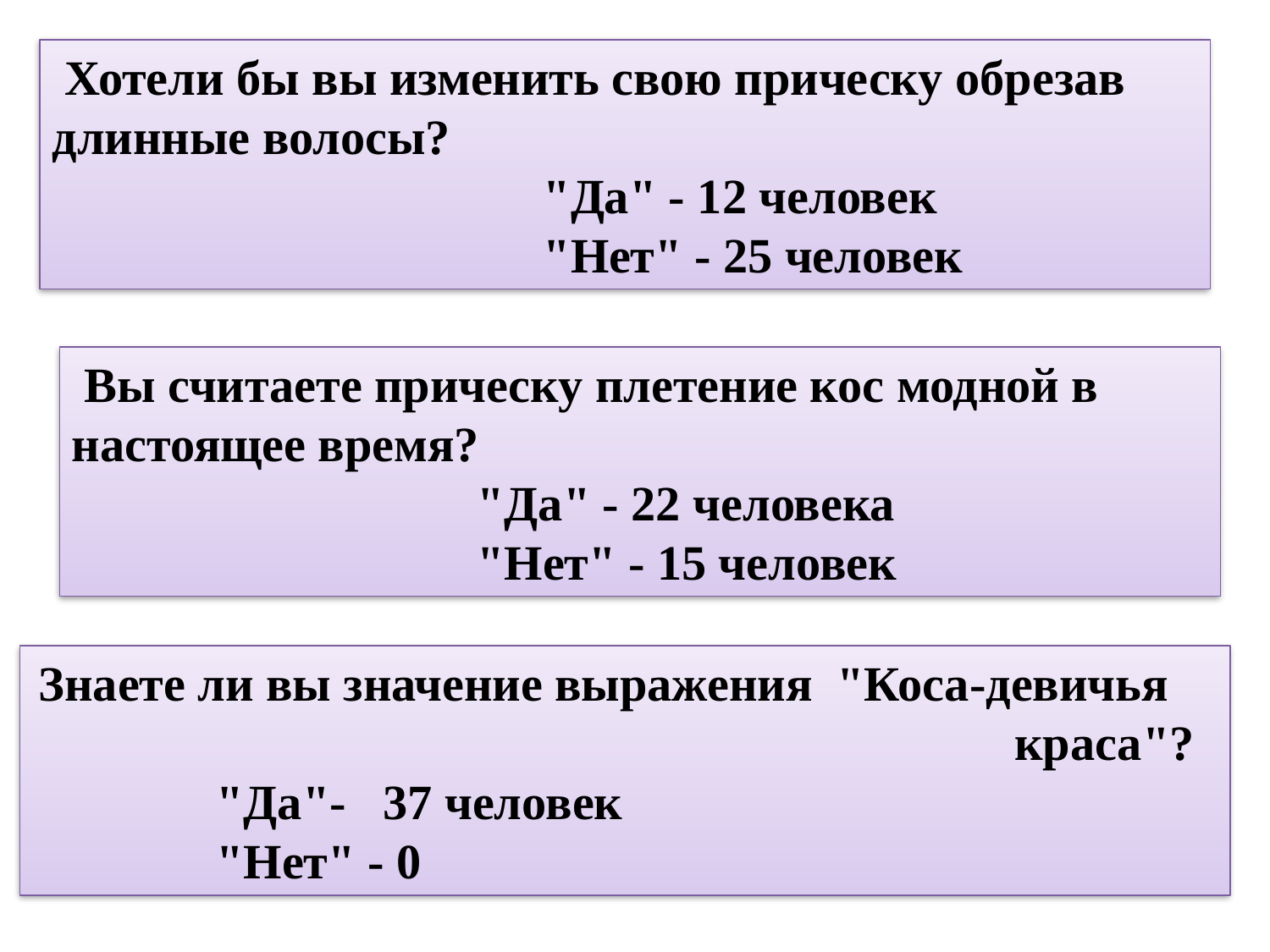

Хотели бы вы изменить свою прическу обрезав длинные волосы?
                                        "Да" - 12 человек
                                        "Нет" - 25 человек
 Вы считаете прическу плетение кос модной в настоящее время?
                                 "Да" - 22 человека
                                 "Нет" - 15 человек
 Знаете ли вы значение выражения  "Коса-девичья
                                                                                краса"?
               "Да"-   37 человек
               "Нет" - 0